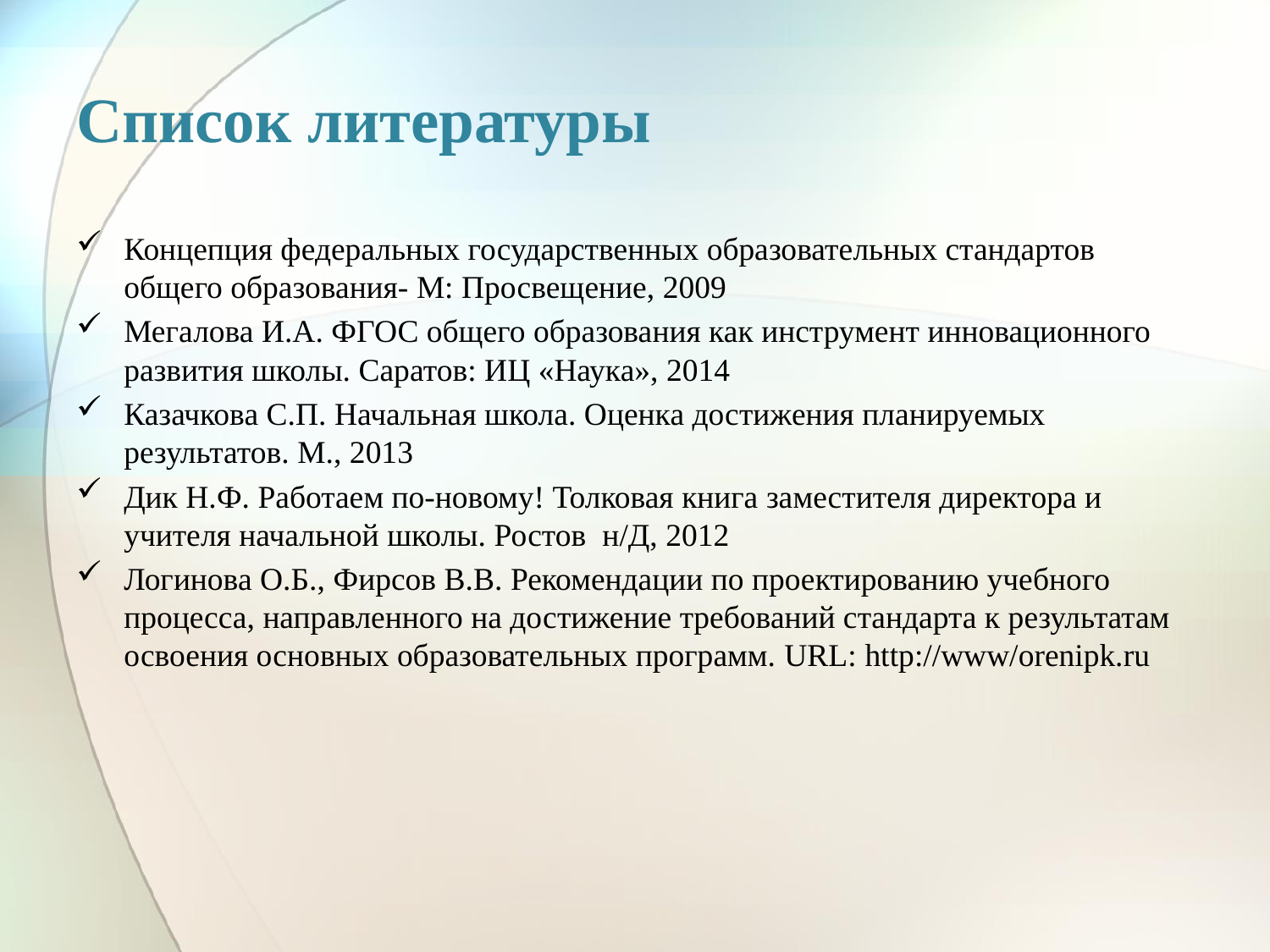

# Список литературы
Концепция федеральных государственных образовательных стандартов общего образования- М: Просвещение, 2009
Мегалова И.А. ФГОС общего образования как инструмент инновационного развития школы. Саратов: ИЦ «Наука», 2014
Казачкова С.П. Начальная школа. Оценка достижения планируемых результатов. М., 2013
Дик Н.Ф. Работаем по-новому! Толковая книга заместителя директора и учителя начальной школы. Ростов  н/Д, 2012
Логинова О.Б., Фирсов В.В. Рекомендации по проектированию учебного процесса, направленного на достижение требований стандарта к результатам освоения основных образовательных программ. URL: http://www/orenipk.ru